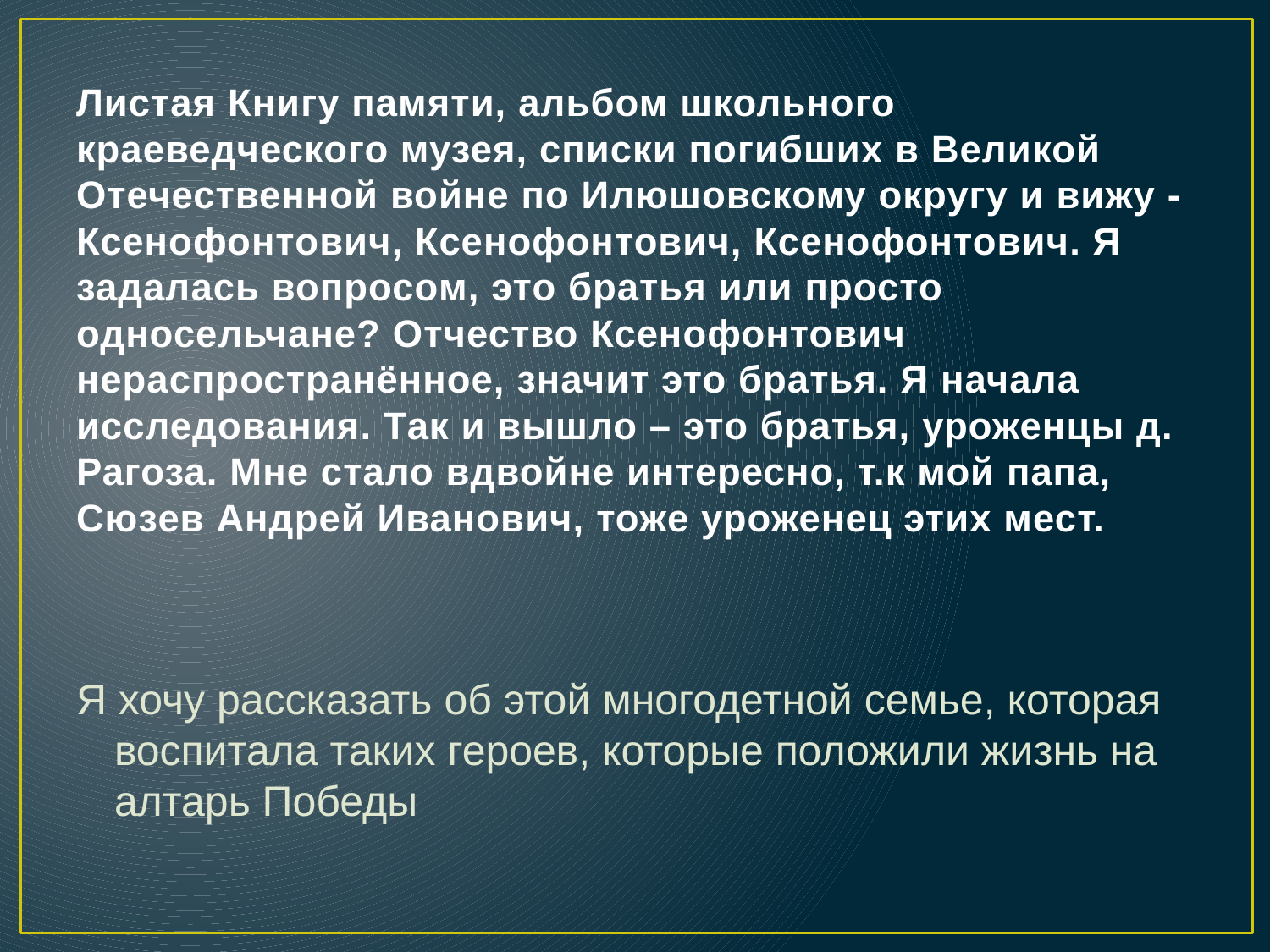

# Листая Книгу памяти, альбом школьного краеведческого музея, списки погибших в Великой Отечественной войне по Илюшовскому округу и вижу - Ксенофонтович, Ксенофонтович, Ксенофонтович. Я задалась вопросом, это братья или просто односельчане? Отчество Ксенофонтович нераспространённое, значит это братья. Я начала исследования. Так и вышло – это братья, уроженцы д. Рагоза. Мне стало вдвойне интересно, т.к мой папа, Сюзев Андрей Иванович, тоже уроженец этих мест.
Я хочу рассказать об этой многодетной семье, которая воспитала таких героев, которые положили жизнь на алтарь Победы